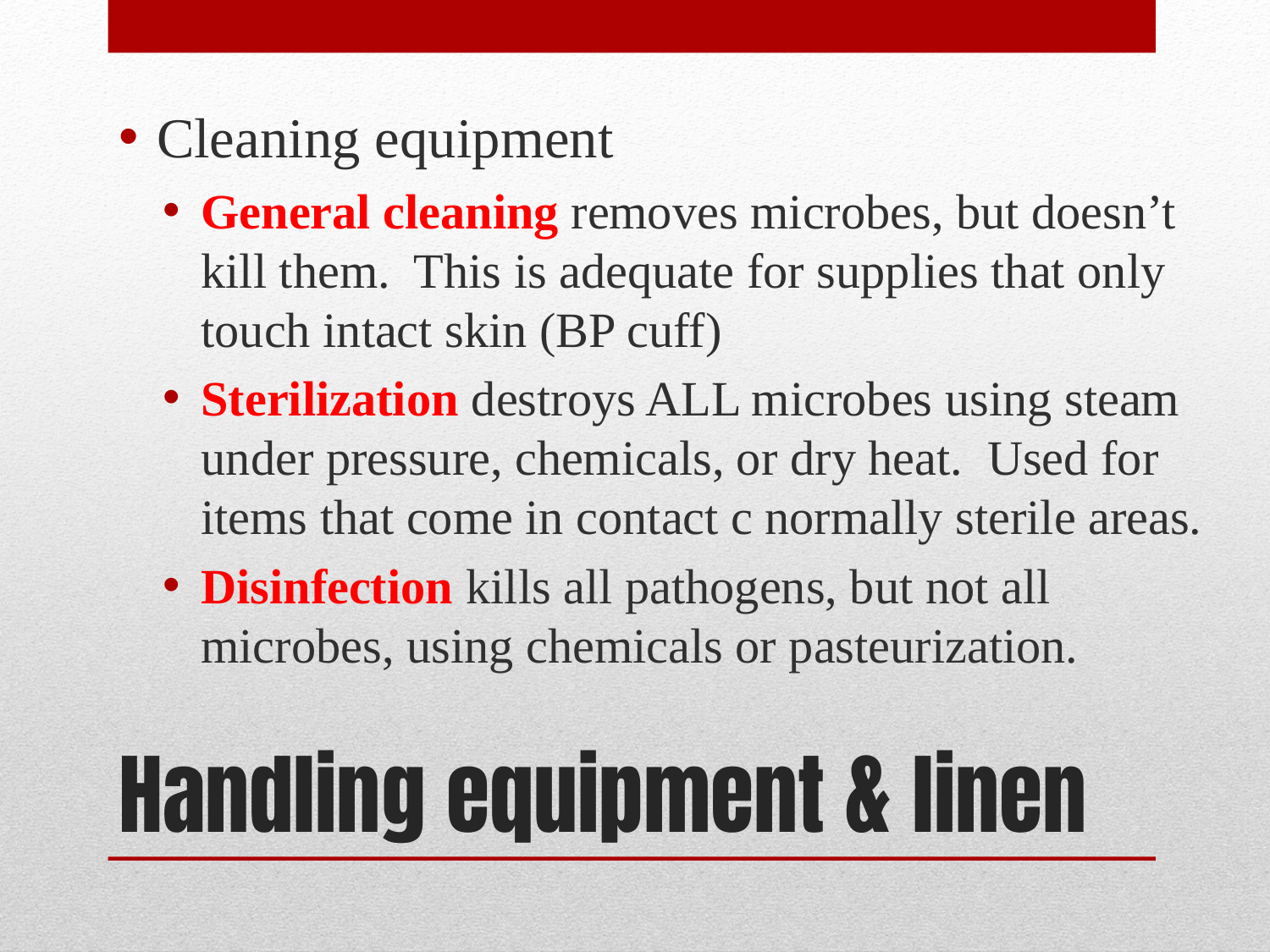

Cleaning equipment
General cleaning removes microbes, but doesn’t kill them.  This is adequate for supplies that only touch intact skin (BP cuff)
Sterilization destroys ALL microbes using steam under pressure, chemicals, or dry heat.  Used for items that come in contact c normally sterile areas.
Disinfection kills all pathogens, but not all microbes, using chemicals or pasteurization.

# Handling equipment & linen